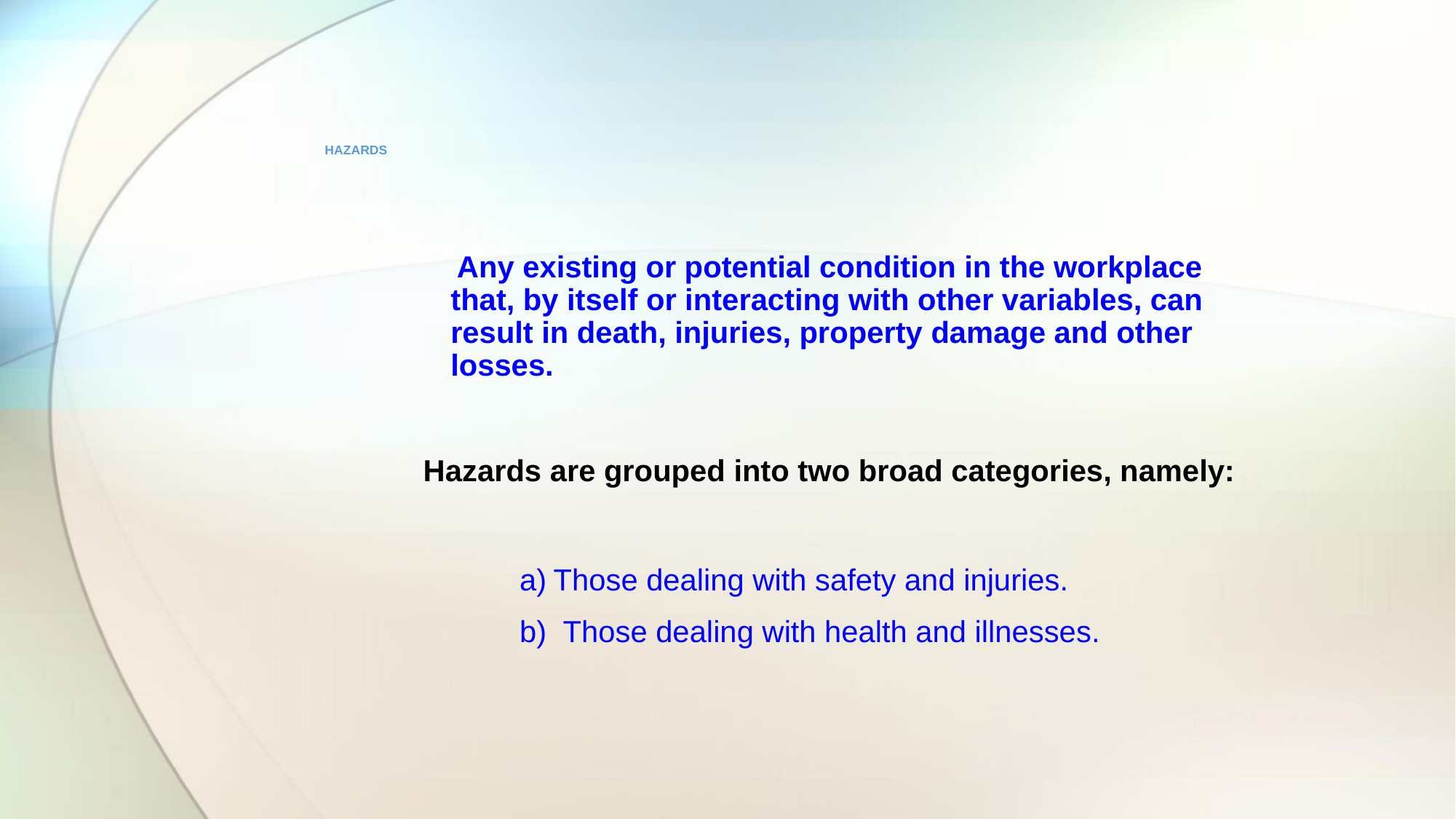

# HAZARDS
    Any existing or potential condition in the workplace that, by itself or interacting with other variables, can result in death, injuries, property damage and other losses.

Hazards are grouped into two broad categories, namely:

a) Those dealing with safety and injuries.
b)  Those dealing with health and illnesses.